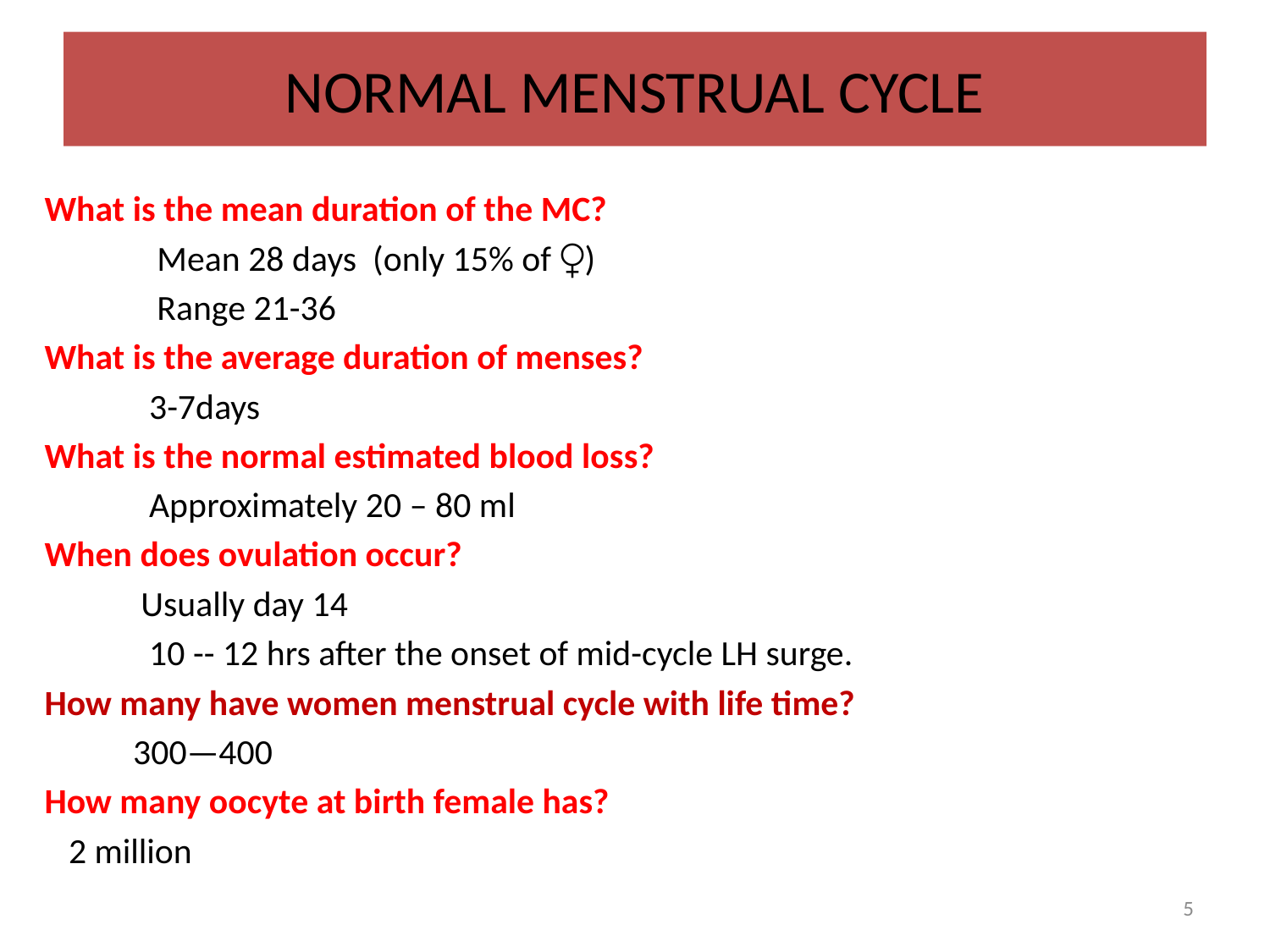

# NORMAL MENSTRUAL CYCLE
What is the mean duration of the MC?
              Mean 28 days  (only 15% of ♀)
              Range 21-36
What is the average duration of menses?
             3-7days
What is the normal estimated blood loss?
             Approximately 20 – 80 ml
When does ovulation occur?
            Usually day 14
             10 -- 12 hrs after the onset of mid-cycle LH surge.
How many have women menstrual cycle with life time?
           300—400
How many oocyte at birth female has?
   2 million

5